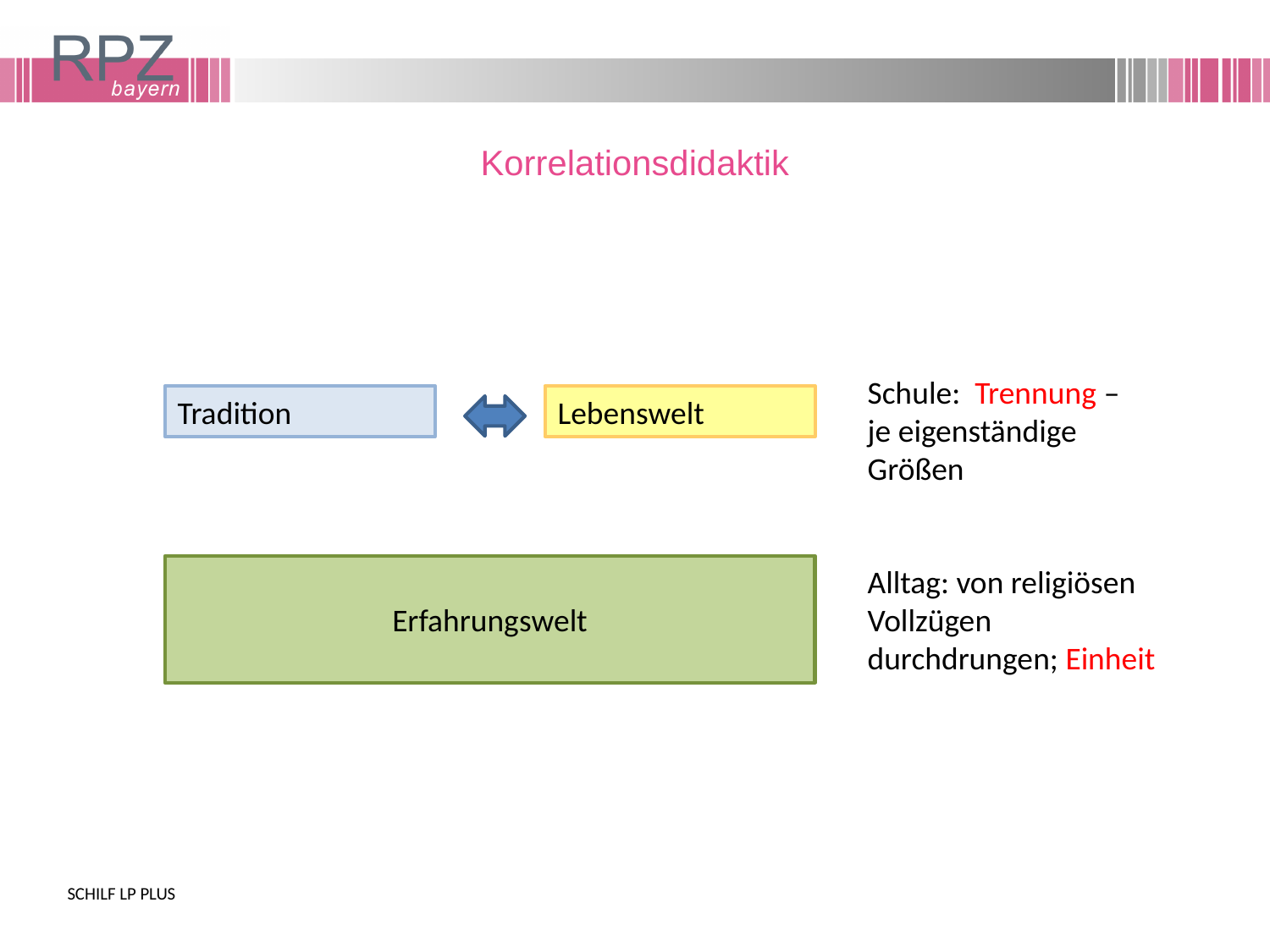

# Korrelationsdidaktik
Schule:  Trennung –je eigenständige Größen
Tradition
Lebenswelt

Erfahrungswelt

Alltag: von religiösen Vollzügen durchdrungen; Einheit